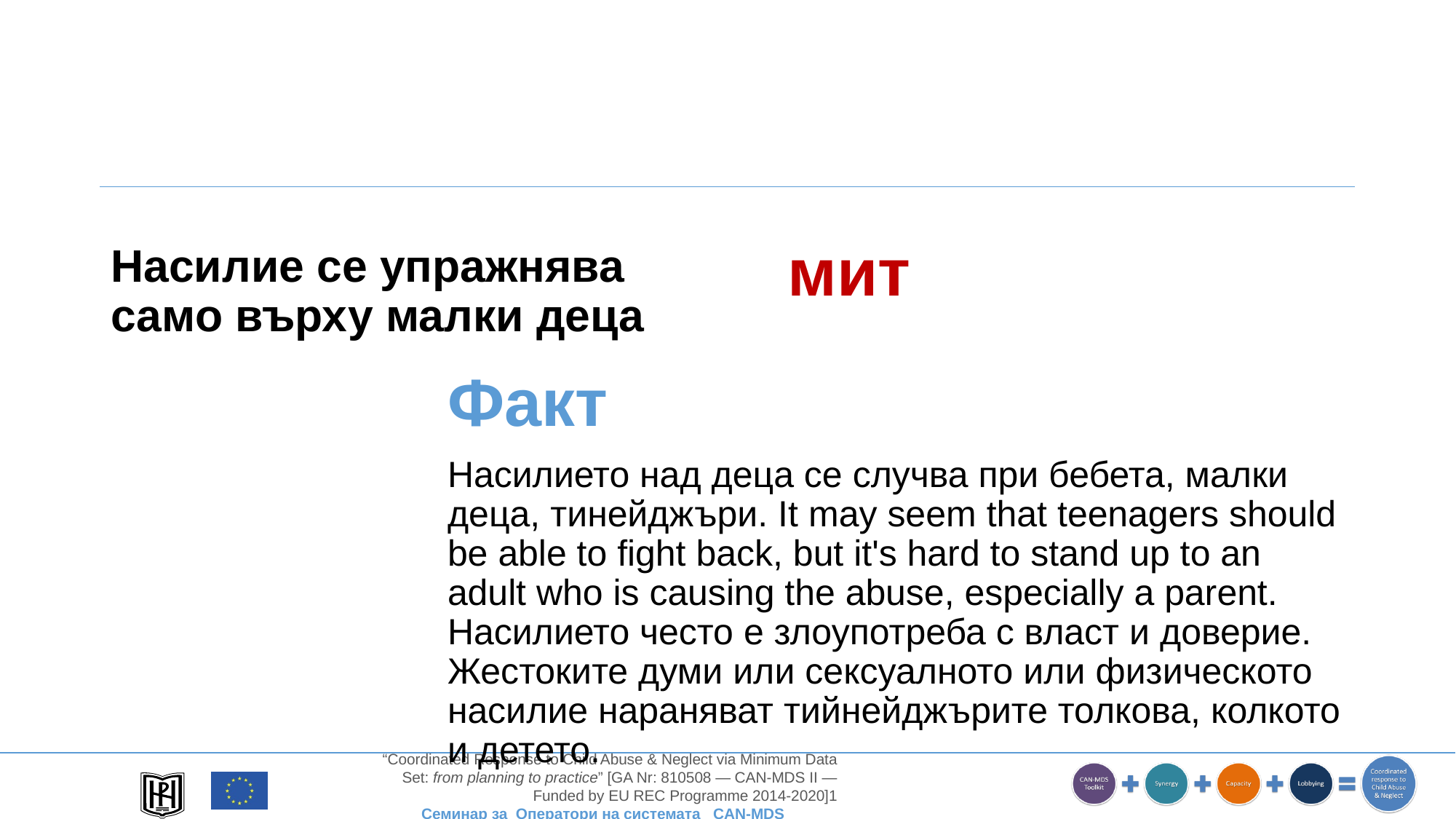

мит
Насилие се упражнява само върху малки деца
Факт
Насилието над деца се случва при бебета, малки деца, тинейджъри. It may seem that teenagers should be able to fight back, but it's hard to stand up to an adult who is causing the abuse, especially a parent. Насилието често е злоупотреба с власт и доверие. Жестоките думи или сексуалното или физическото насилие нараняват тийнейджърите толкова, колкото и детето.